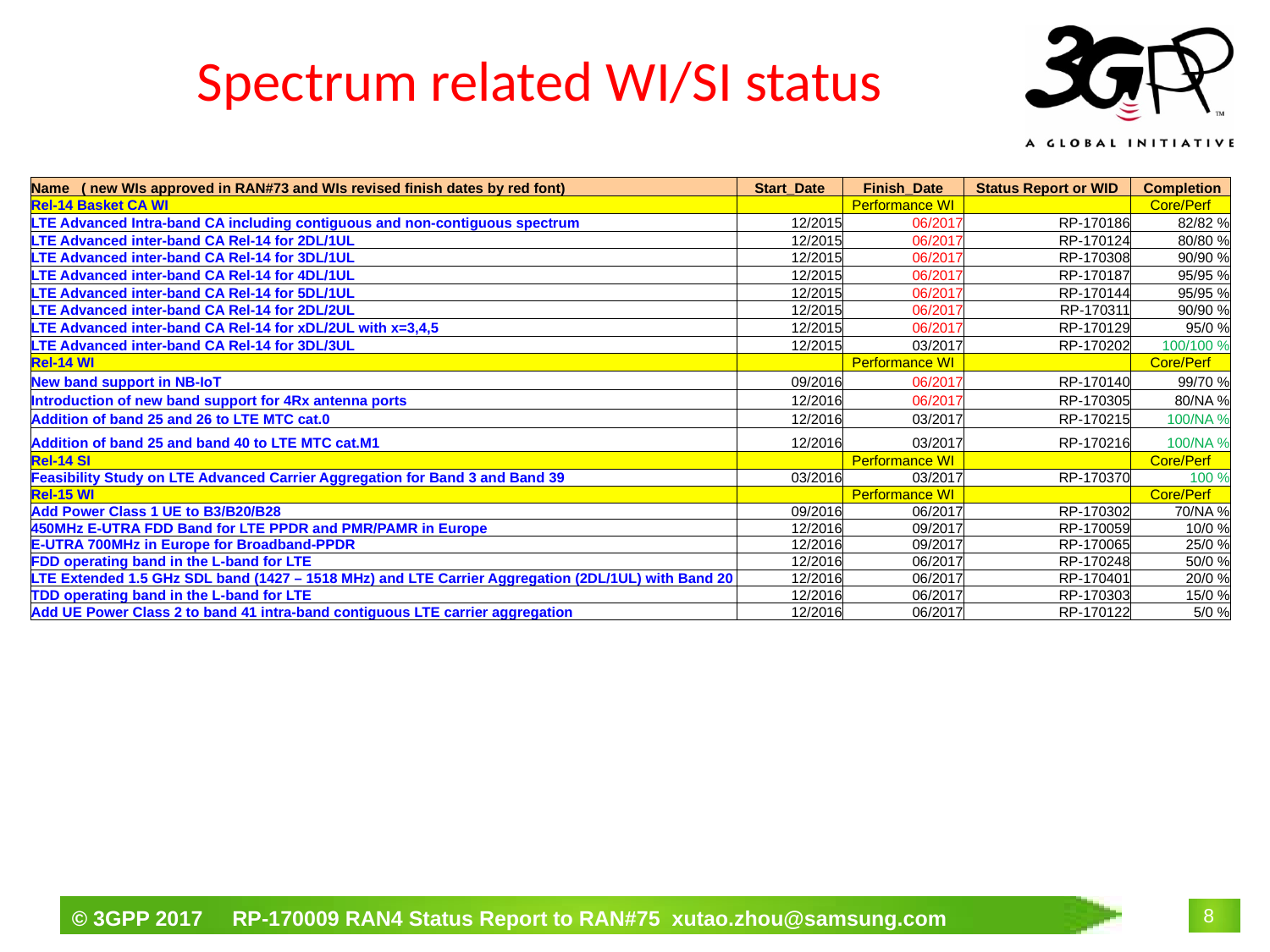

# Spectrum related WI/SI status
| Name ( new WIs approved in RAN#73 and WIs revised finish dates by red font) | Start\_Date | Finish\_Date | Status Report or WID | Completion |
| --- | --- | --- | --- | --- |
| Rel-14 Basket CA WI |  | Performance WI |  | Core/Perf |
| LTE Advanced Intra-band CA including contiguous and non-contiguous spectrum | 12/2015 | 06/2017 | RP-170186 | 82/82 % |
| LTE Advanced inter-band CA Rel-14 for 2DL/1UL | 12/2015 | 06/2017 | RP-170124 | 80/80 % |
| LTE Advanced inter-band CA Rel-14 for 3DL/1UL | 12/2015 | 06/2017 | RP-170308 | 90/90 % |
| LTE Advanced inter-band CA Rel-14 for 4DL/1UL | 12/2015 | 06/2017 | RP-170187 | 95/95 % |
| LTE Advanced inter-band CA Rel-14 for 5DL/1UL | 12/2015 | 06/2017 | RP-170144 | 95/95 % |
| LTE Advanced inter-band CA Rel-14 for 2DL/2UL | 12/2015 | 06/2017 | RP-170311 | 90/90 % |
| LTE Advanced inter-band CA Rel-14 for xDL/2UL with x=3,4,5 | 12/2015 | 06/2017 | RP-170129 | 95/0 % |
| LTE Advanced inter-band CA Rel-14 for 3DL/3UL | 12/2015 | 03/2017 | RP-170202 | 100/100 % |
| Rel-14 WI |  | Performance WI |  | Core/Perf |
| New band support in NB-IoT | 09/2016 | 06/2017 | RP-170140 | 99/70 % |
| Introduction of new band support for 4Rx antenna ports | 12/2016 | 06/2017 | RP-170305 | 80/NA % |
| Addition of band 25 and 26 to LTE MTC cat.0 | 12/2016 | 03/2017 | RP-170215 | 100/NA % |
| Addition of band 25 and band 40 to LTE MTC cat.M1 | 12/2016 | 03/2017 | RP-170216 | 100/NA % |
| Rel-14 SI |  | Performance WI |  | Core/Perf |
| Feasibility Study on LTE Advanced Carrier Aggregation for Band 3 and Band 39 | 03/2016 | 03/2017 | RP-170370 | 100 % |
| Rel-15 WI |  | Performance WI |  | Core/Perf |
| Add Power Class 1 UE to B3/B20/B28 | 09/2016 | 06/2017 | RP-170302 | 70/NA % |
| 450MHz E-UTRA FDD Band for LTE PPDR and PMR/PAMR in Europe | 12/2016 | 09/2017 | RP-170059 | 10/0 % |
| E-UTRA 700MHz in Europe for Broadband-PPDR | 12/2016 | 09/2017 | RP-170065 | 25/0 % |
| FDD operating band in the L-band for LTE | 12/2016 | 06/2017 | RP-170248 | 50/0 % |
| LTE Extended 1.5 GHz SDL band (1427 – 1518 MHz) and LTE Carrier Aggregation (2DL/1UL) with Band 20 | 12/2016 | 06/2017 | RP-170401 | 20/0 % |
| TDD operating band in the L-band for LTE | 12/2016 | 06/2017 | RP-170303 | 15/0 % |
| Add UE Power Class 2 to band 41 intra-band contiguous LTE carrier aggregation | 12/2016 | 06/2017 | RP-170122 | 5/0 % |